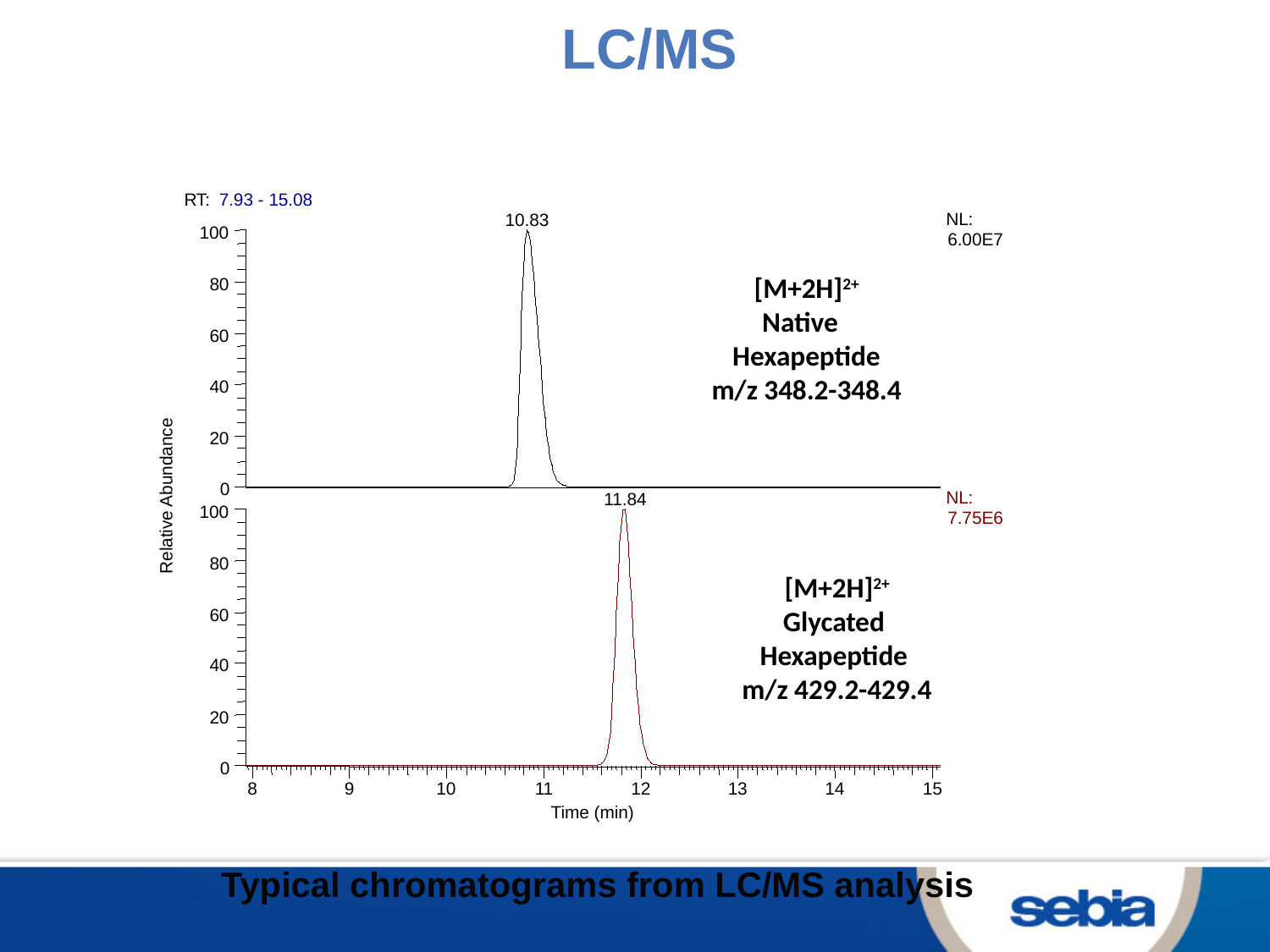

LC/MS

RT:
7.93 - 15.08

100

80

60

40

20

0

8
9
10
11
12
13
14
15
Time (min)
NL:
10.83
100
6.00E7

80

60

40

20

0
Relative Abundance
NL:

11.84
7.75E6

[M+2H]2+
Native
Hexapeptide
m/z 348.2-348.4
[M+2H]2+
Glycated
Hexapeptide
m/z 429.2-429.4
Typical chromatograms from LC/MS analysis